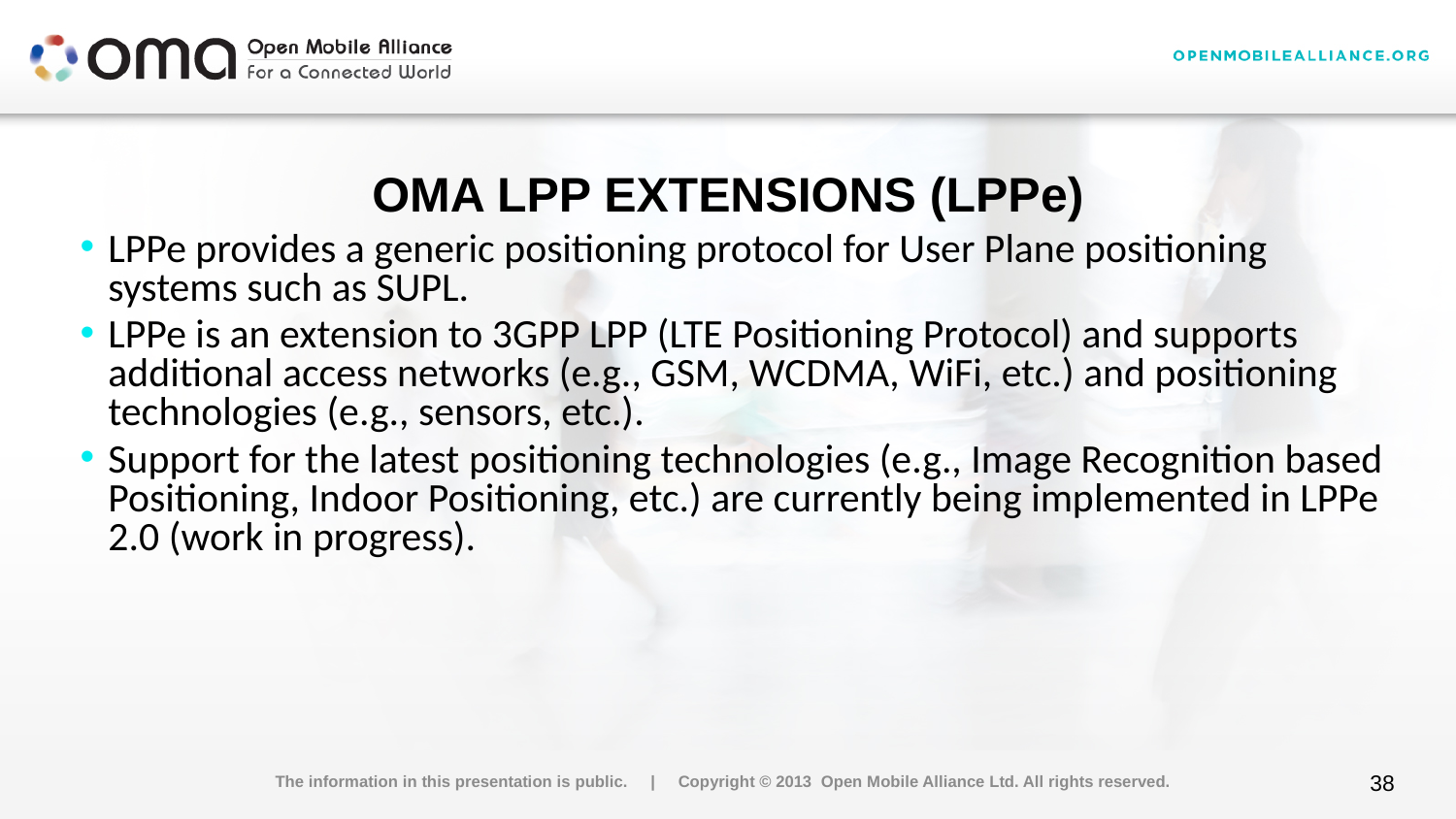

# OMA LPP Extensions (LPPe)
LPPe provides a generic positioning protocol for User Plane positioning systems such as SUPL.
LPPe is an extension to 3GPP LPP (LTE Positioning Protocol) and supports additional access networks (e.g., GSM, WCDMA, WiFi, etc.) and positioning technologies (e.g., sensors, etc.).
Support for the latest positioning technologies (e.g., Image Recognition based Positioning, Indoor Positioning, etc.) are currently being implemented in LPPe 2.0 (work in progress).
The information in this presentation is public.     |     Copyright © 2013  Open Mobile Alliance Ltd. All rights reserved.